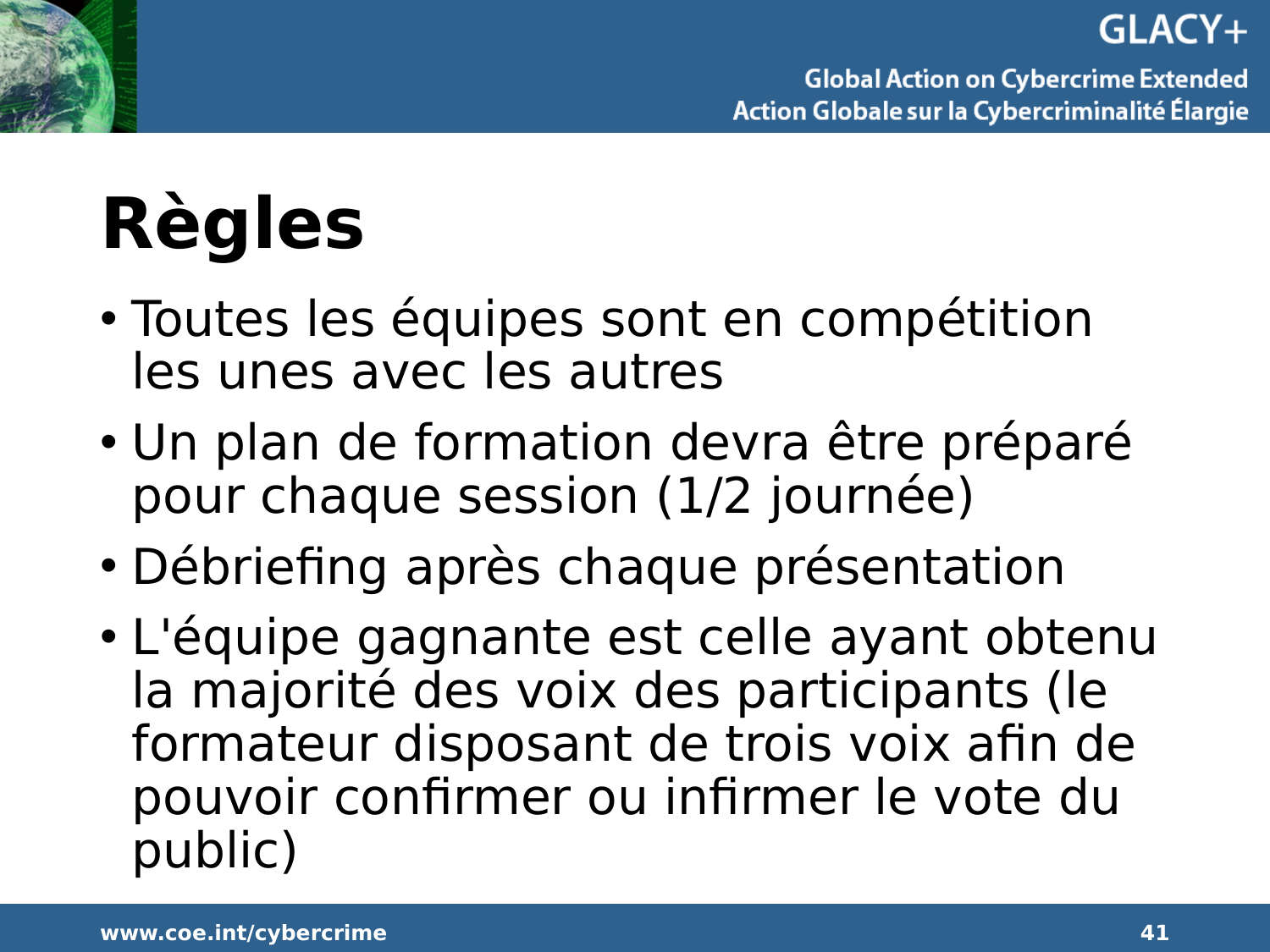

# Règles
Toutes les équipes sont en compétition les unes avec les autres
Un plan de formation devra être préparé pour chaque session (1/2 journée)
Débriefing après chaque présentation
L'équipe gagnante est celle ayant obtenu la majorité des voix des participants (le formateur disposant de trois voix afin de pouvoir confirmer ou infirmer le vote du public)

www.coe.int/cybercrime
41